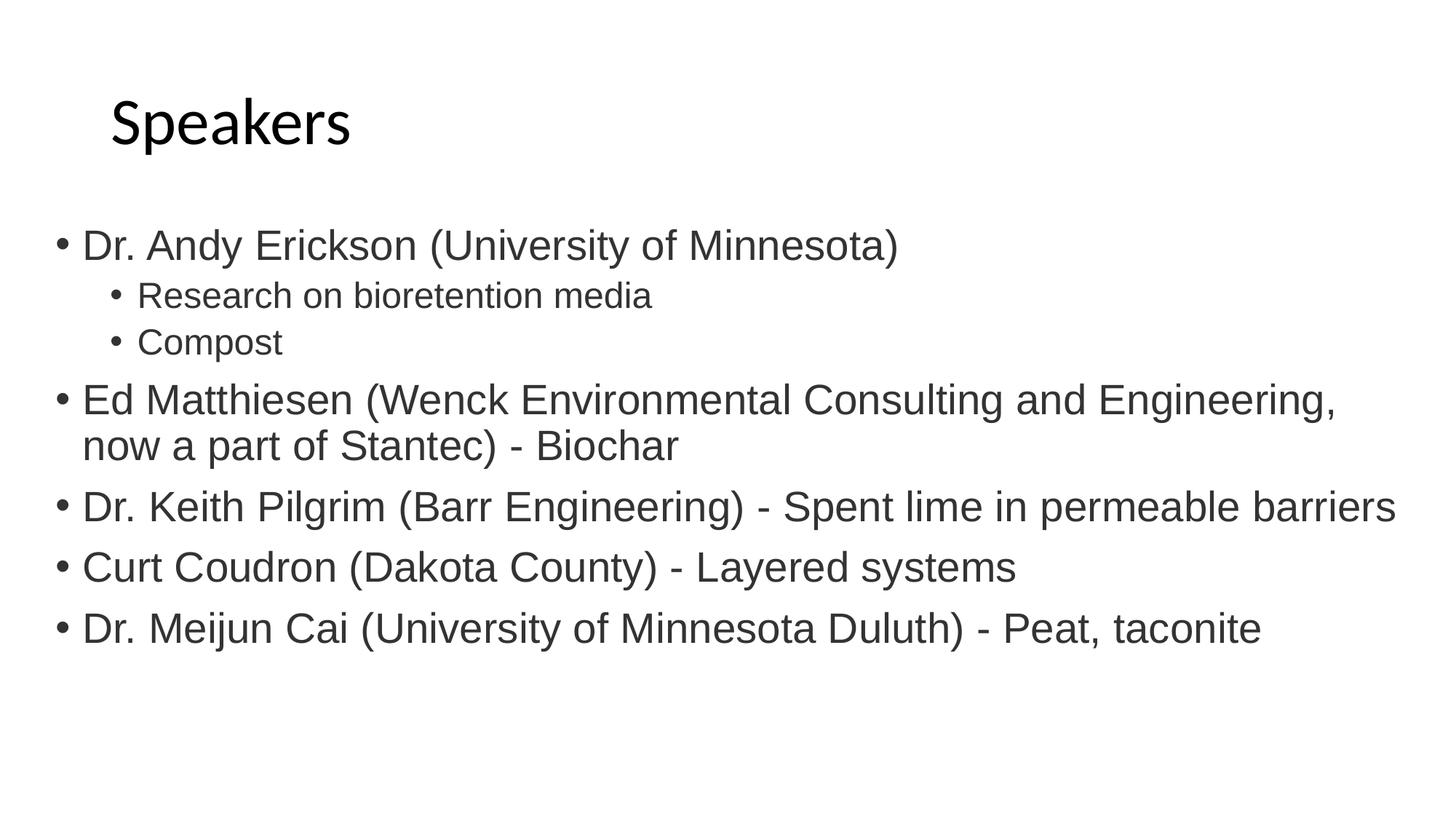

# Speakers
Dr. Andy Erickson (University of Minnesota)
Research on bioretention media
Compost
Ed Matthiesen (Wenck Environmental Consulting and Engineering, now a part of Stantec) - Biochar
Dr. Keith Pilgrim (Barr Engineering) - Spent lime in permeable barriers
Curt Coudron (Dakota County) - Layered systems
Dr. Meijun Cai (University of Minnesota Duluth) - Peat, taconite